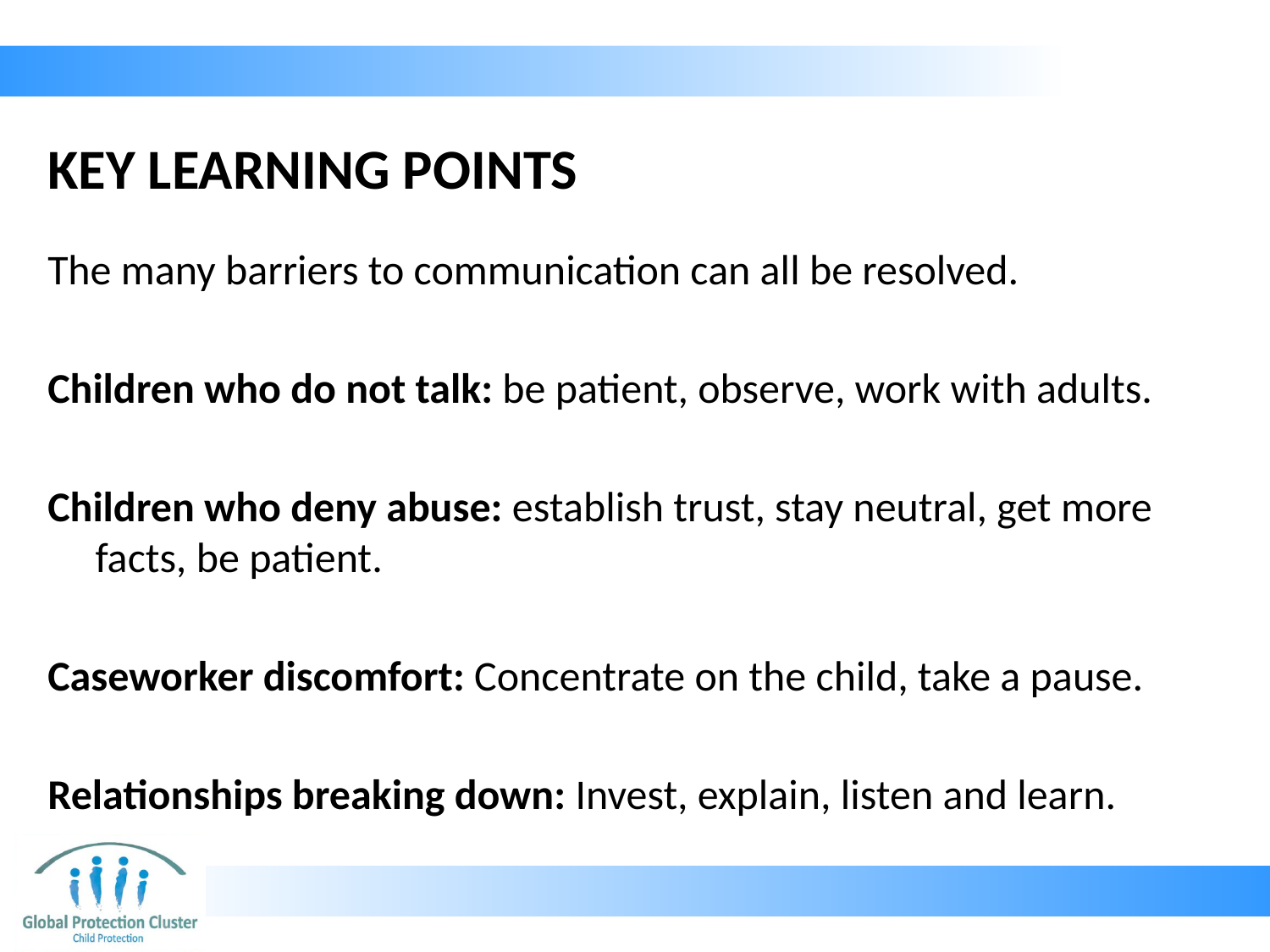

# KEY LEARNING POINTS
The many barriers to communication can all be resolved.

Children who do not talk: be patient, observe, work with adults.

Children who deny abuse: establish trust, stay neutral, get more facts, be patient.

Caseworker discomfort: Concentrate on the child, take a pause.

Relationships breaking down: Invest, explain, listen and learn.